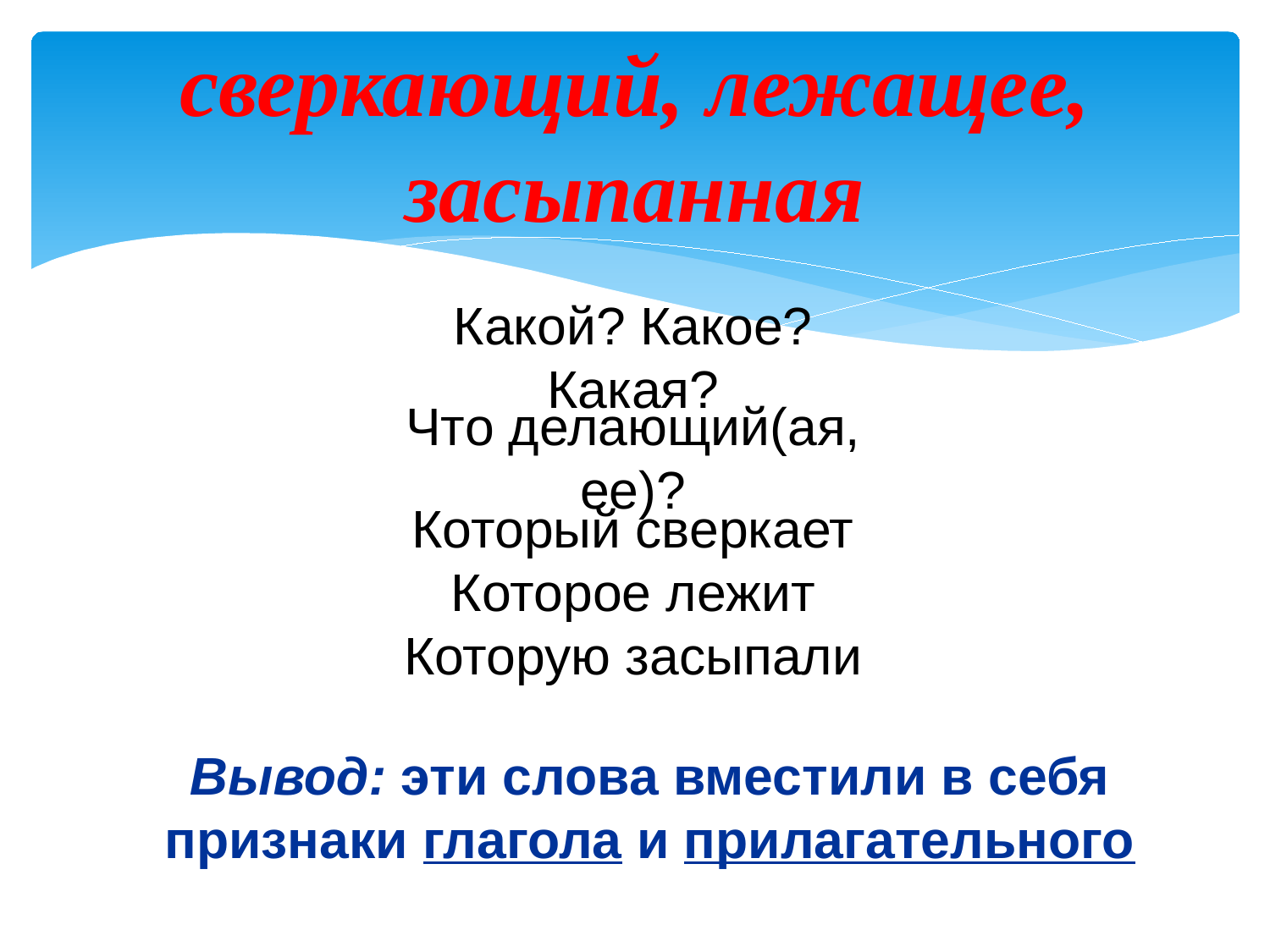

# сверкающий, лежащее, засыпанная
Какой? Какое? Какая?
Что делающий(ая, ее)?
Который сверкает
Которое лежит
Которую засыпали
Вывод: эти слова вместили в себя признаки глагола и прилагательного